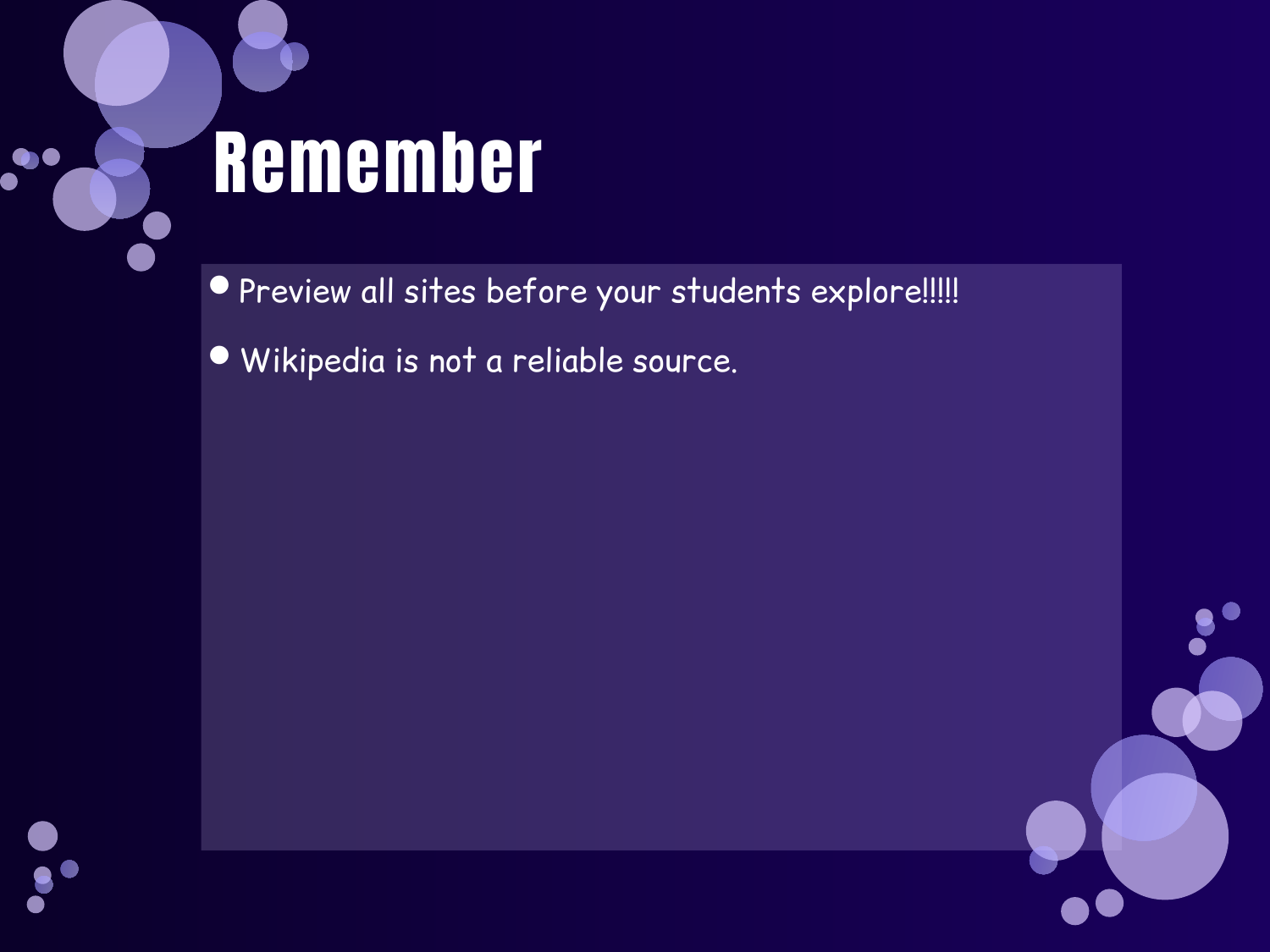

# Remember
Preview all sites before your students explore!!!!!
Wikipedia is not a reliable source.